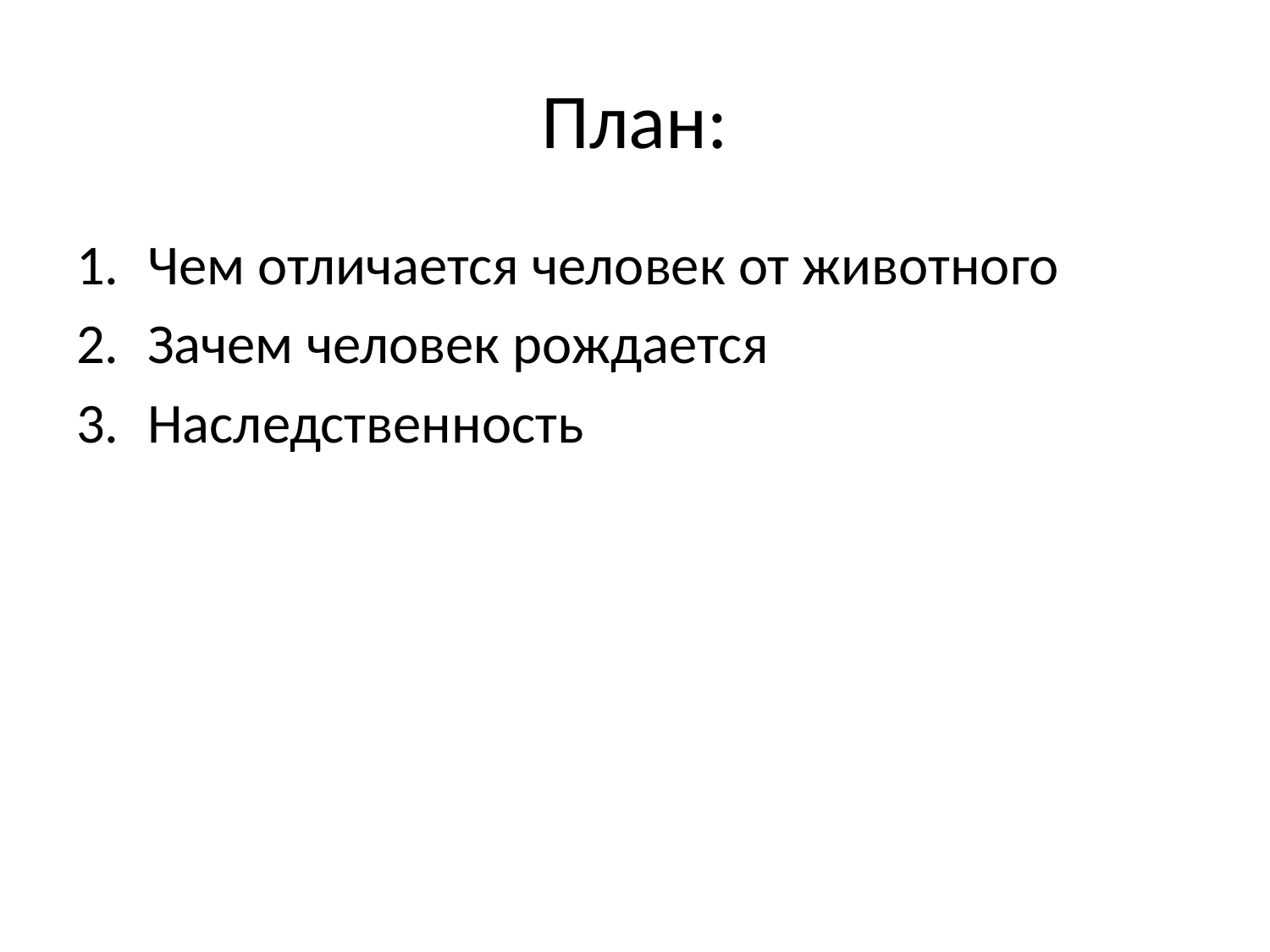

# План:
Чем отличается человек от животного
Зачем человек рождается
Наследственность